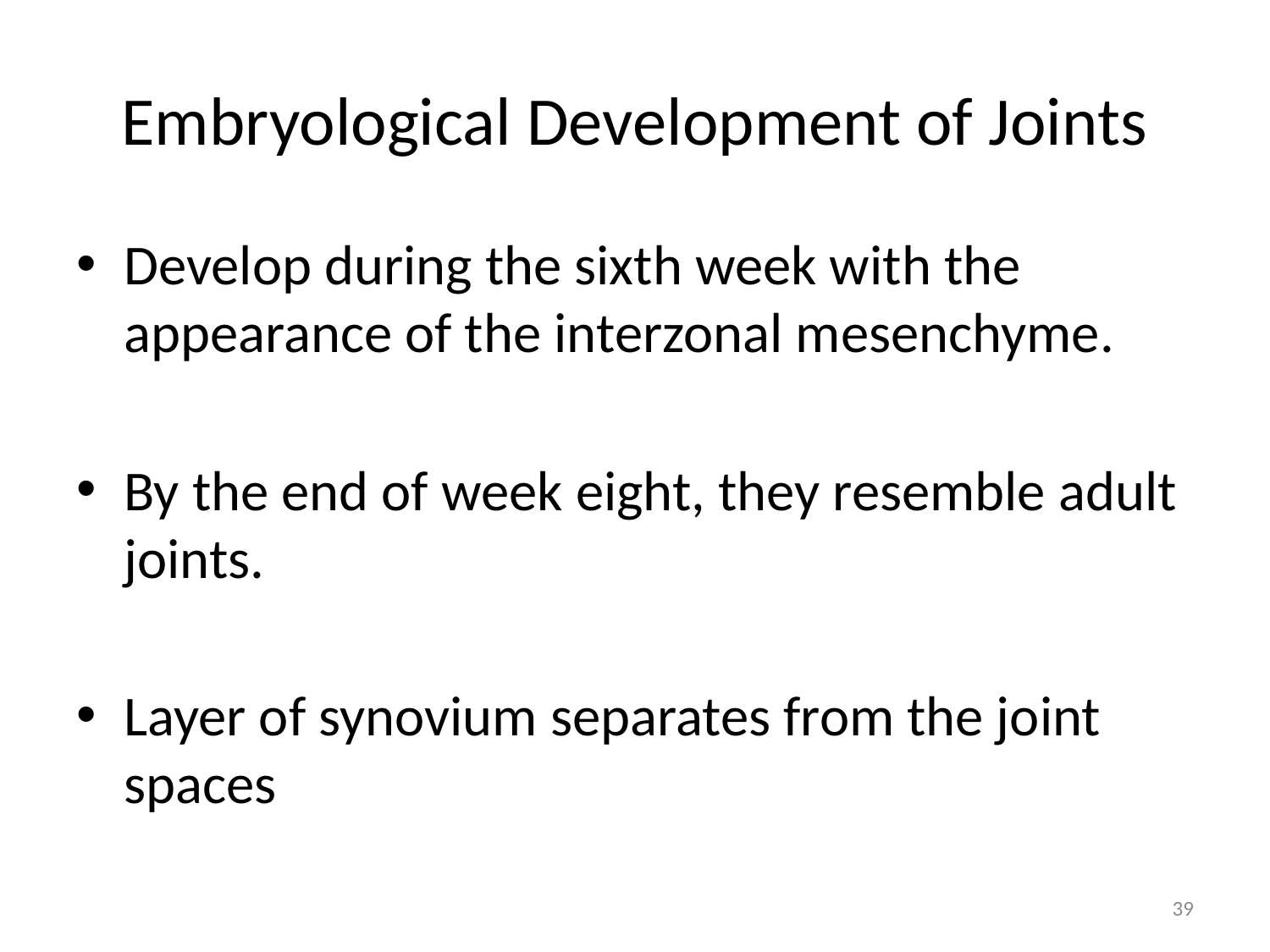

# Embryological Development of Joints
Develop during the sixth week with the appearance of the interzonal mesenchyme.

By the end of week eight, they resemble adult joints.

Layer of synovium separates from the joint spaces

39